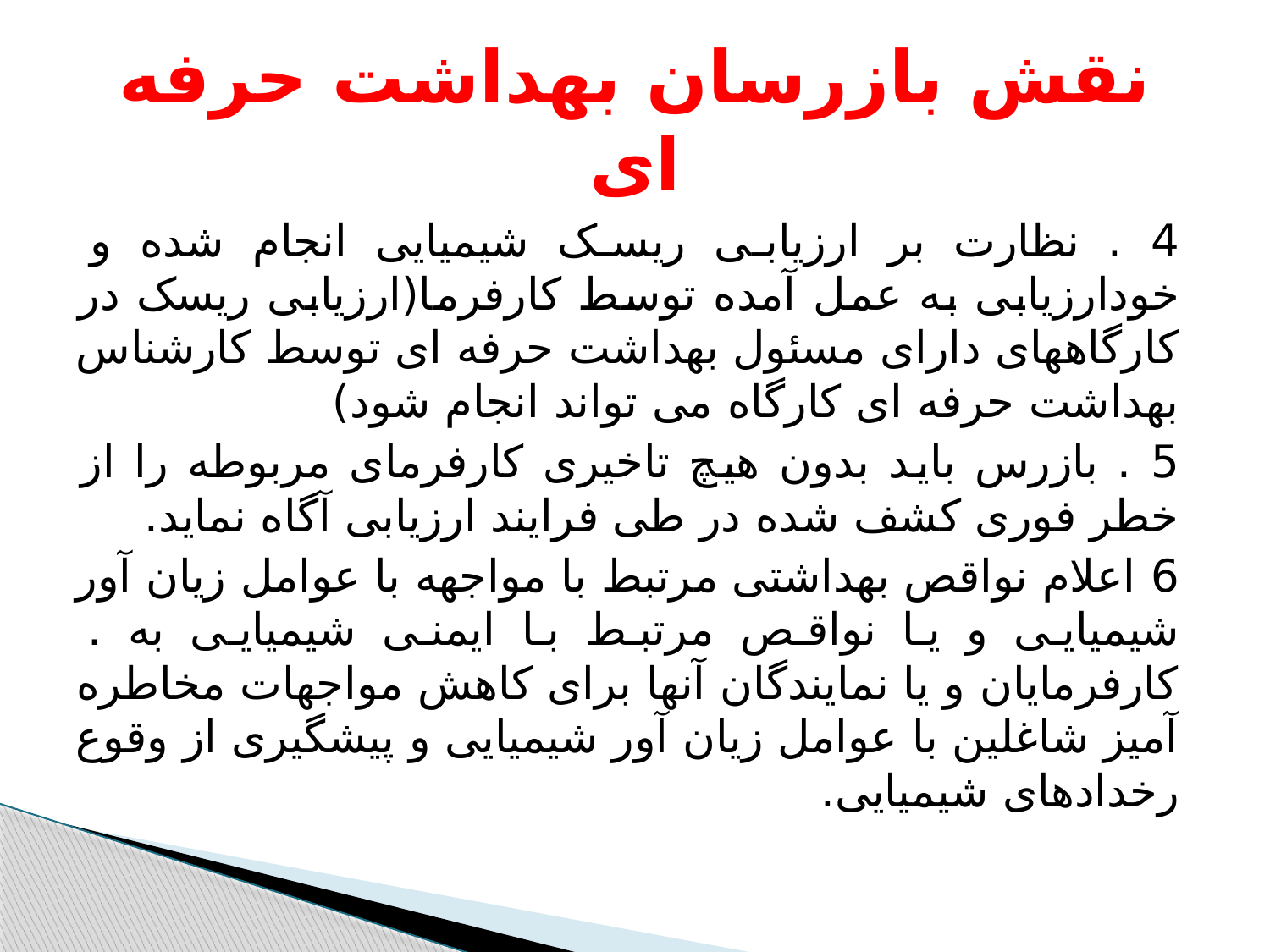

# نقش بازرسان بهداشت حرفه ای
4 . نظارت بر ارزیابی ریسک شیمیایی انجام شده و خودارزیابی به عمل آمده توسط کارفرما(ارزیابی ریسک در کارگاههای دارای مسئول بهداشت حرفه ای توسط کارشناس بهداشت حرفه ای کارگاه می تواند انجام شود)
5 . بازرس باید بدون هیچ تاخیری کارفرمای مربوطه را از خطر فوری کشف شده در طی فرایند ارزیابی آگاه نماید.
6 اعلام نواقص بهداشتی مرتبط با مواجهه با عوامل زیان آور شیمیایی و یا نواقص مرتبط با ایمنی شیمیایی به . کارفرمایان و یا نمایندگان آنها برای کاهش مواجهات مخاطره آمیز شاغلین با عوامل زیان آور شیمیایی و پیشگیری از وقوع رخدادهای شیمیایی.